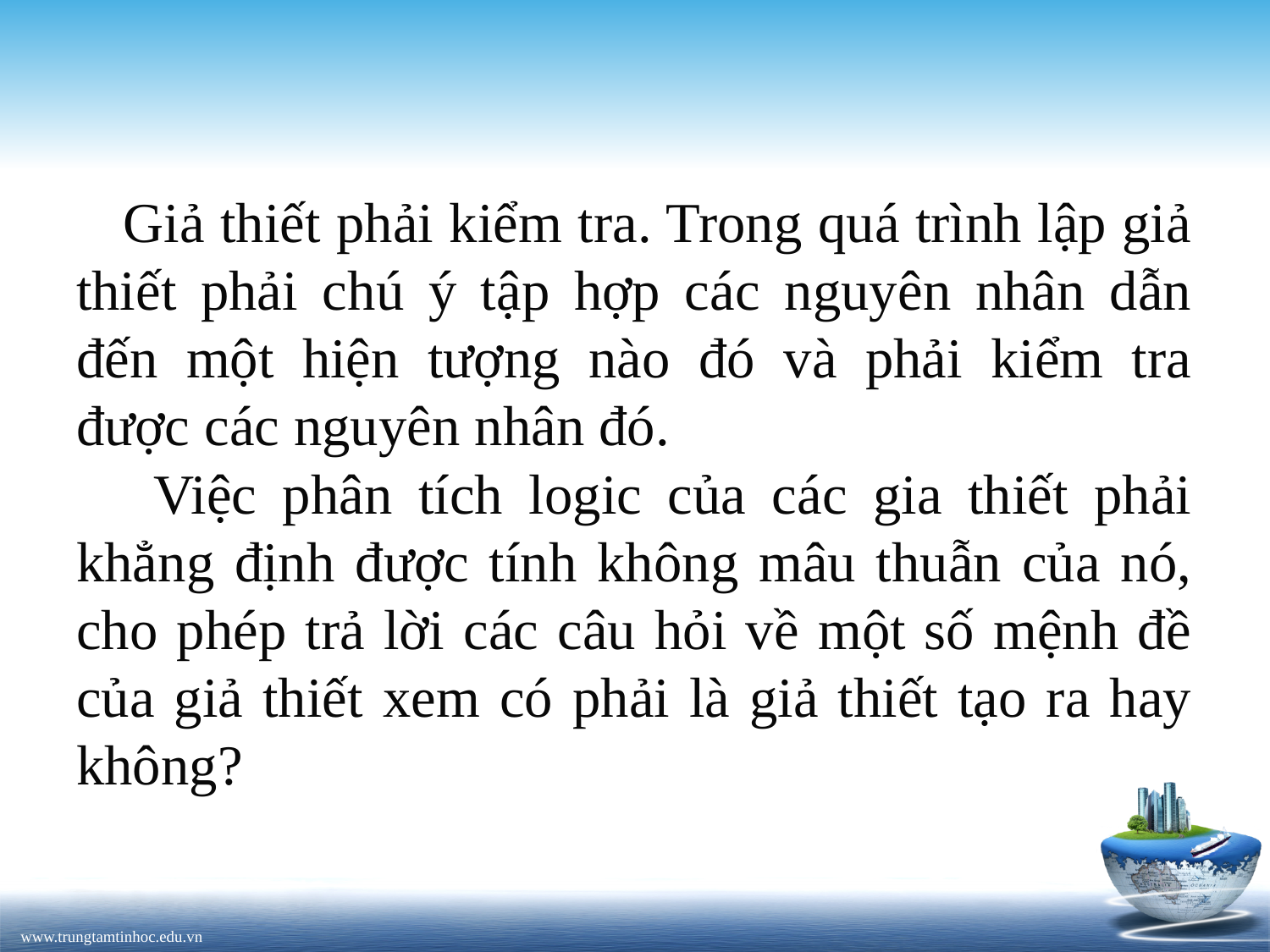

Giả thiết phải kiểm tra. Trong quá trình lập giả thiết phải chú ý tập hợp các nguyên nhân dẫn đến một hiện tượng nào đó và phải kiểm tra được các nguyên nhân đó.
   Việc phân tích logic của các gia thiết phải khẳng định được tính không mâu thuẫn của nó, cho phép trả lời các câu hỏi về một số mệnh đề của giả thiết xem có phải là giả thiết tạo ra hay không?